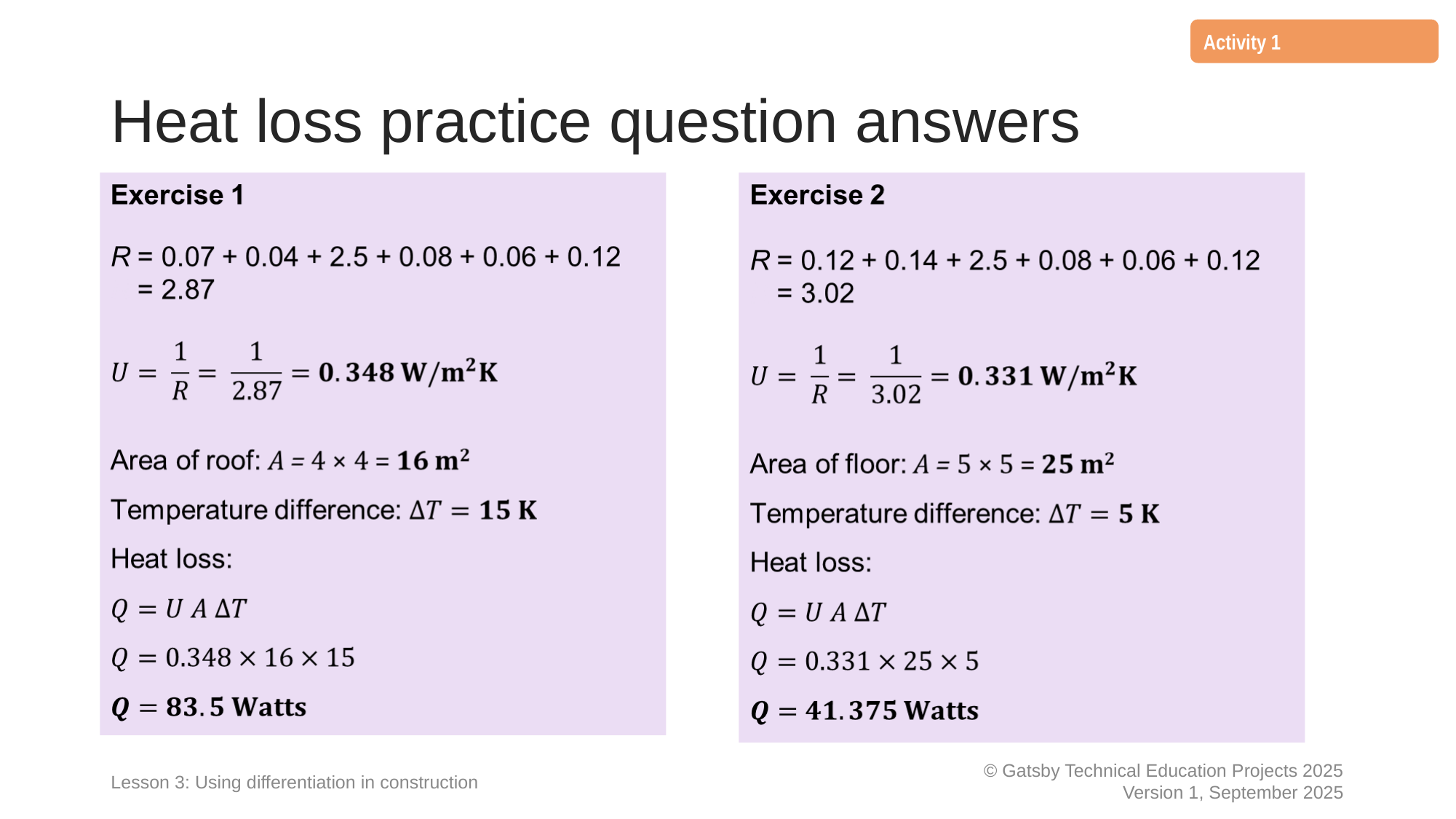

Activity 1
# Heat loss practice question answers

Lesson 3: Using differentiation in construction